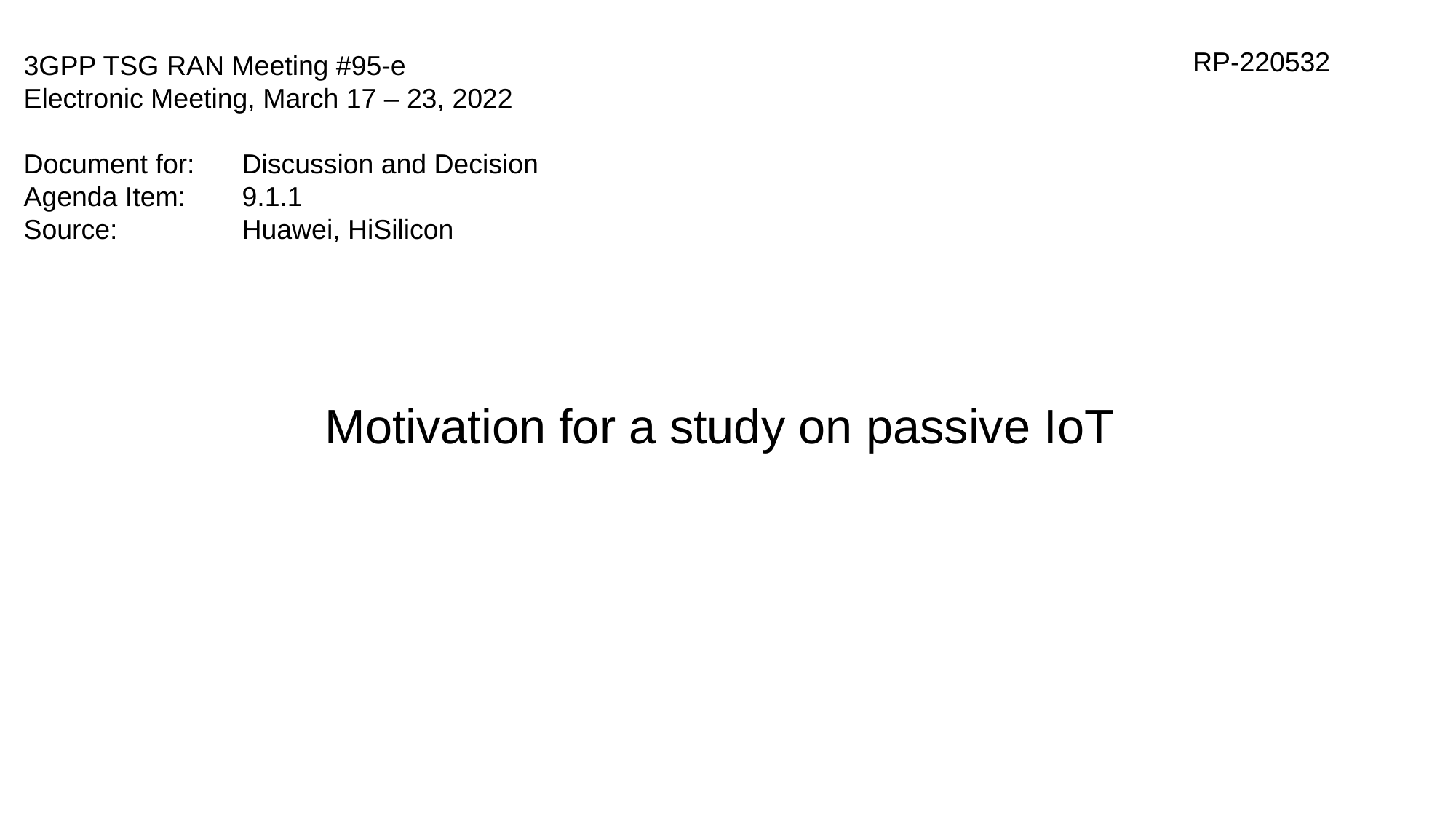

RP-220532
3GPP TSG RAN Meeting #95-e
Electronic Meeting, March 17 – 23, 2022

Document for:	Discussion and Decision
Agenda Item:	9.1.1
Source:		Huawei, HiSilicon
# Motivation for a study on passive IoT